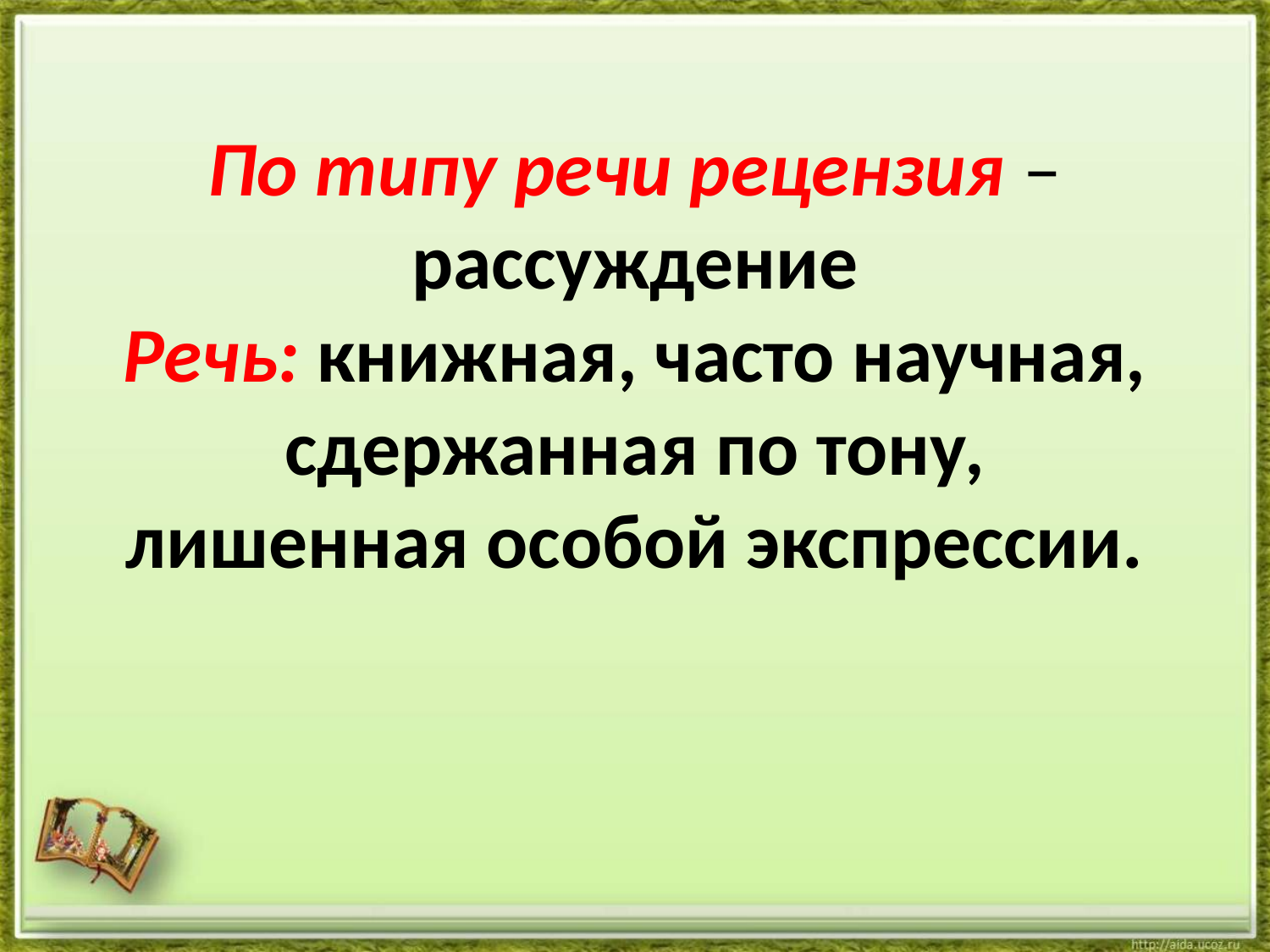

# По типу речи рецензия – рассуждение Речь: книжная, часто научная, сдержанная по тону, лишенная особой экспрессии.